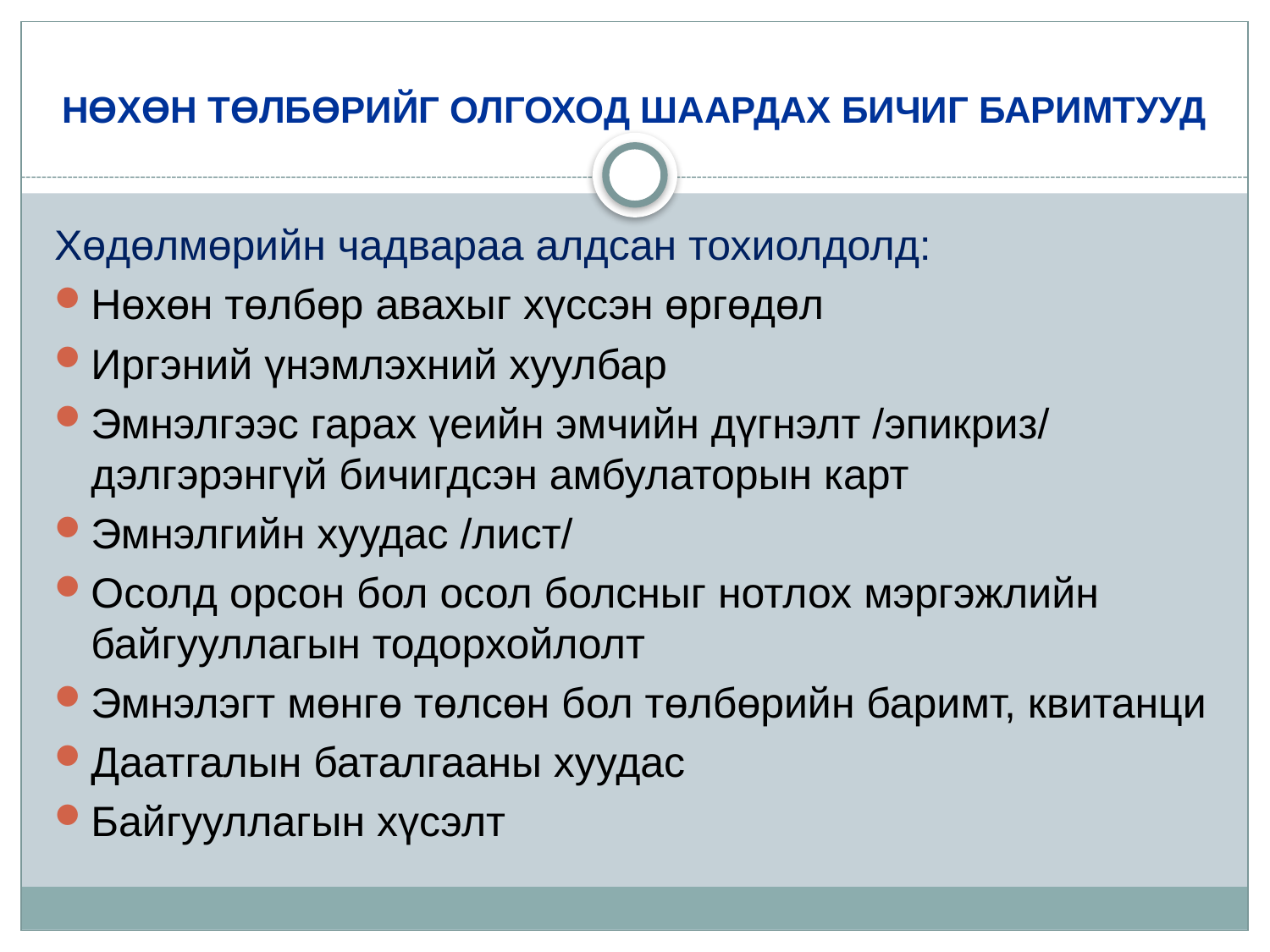

# НӨХӨН ТӨЛБӨРИЙГ ОЛГОХОД ШААРДАХ БИЧИГ БАРИМТУУД
Хөдөлмөрийн чадвараа алдсан тохиолдолд:
Нөхөн төлбөр авахыг хүссэн өргөдөл
Иргэний үнэмлэхний хуулбар
Эмнэлгээс гарах үеийн эмчийн дүгнэлт /эпикриз/ дэлгэрэнгүй бичигдсэн амбулаторын карт
Эмнэлгийн хуудас /лист/
Осолд орсон бол осол болсныг нотлох мэргэжлийн байгууллагын тодорхойлолт
Эмнэлэгт мөнгө төлсөн бол төлбөрийн баримт, квитанци
Даатгалын баталгааны хуудас
Байгууллагын хүсэлт